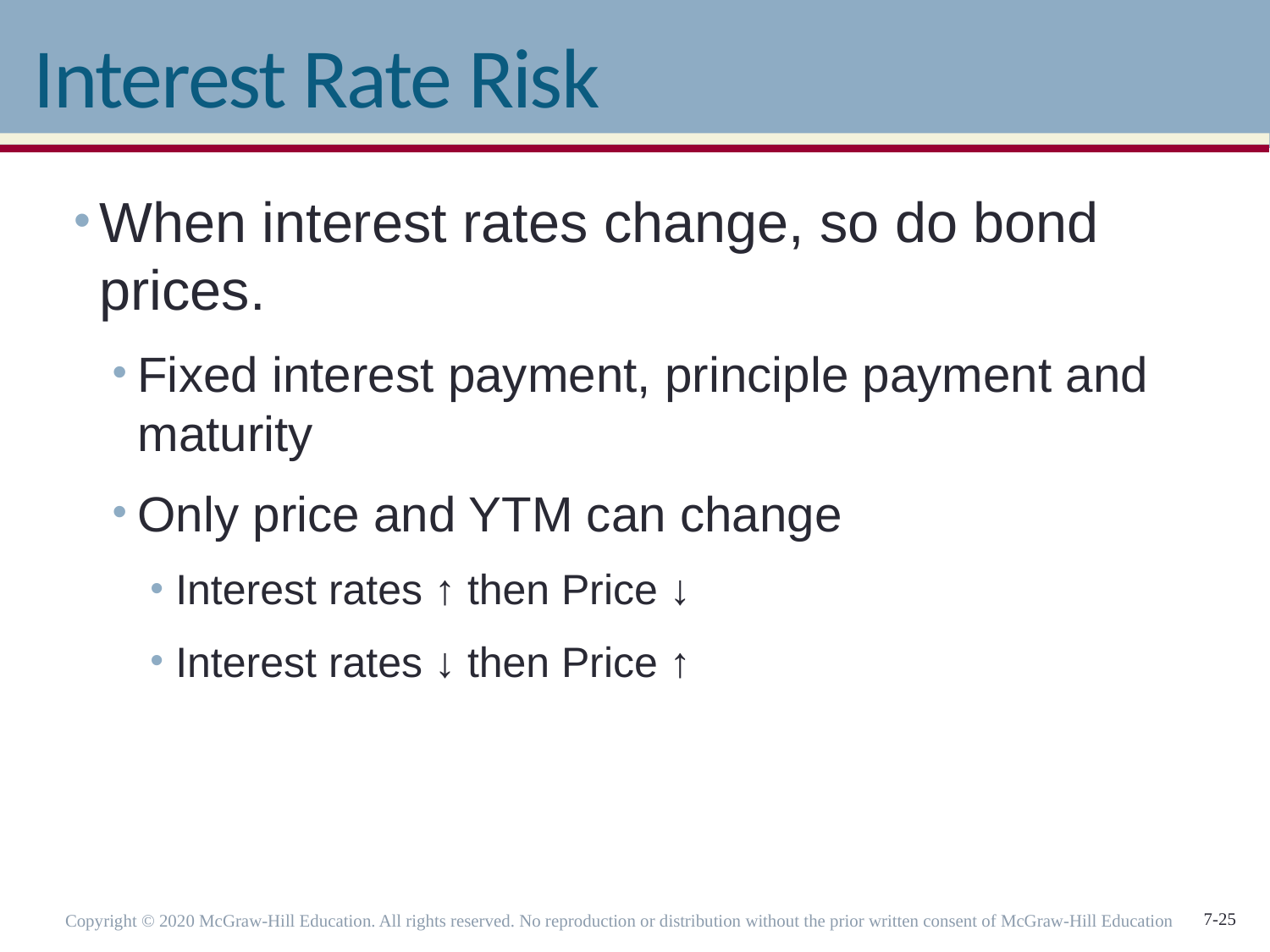

# Interest Rate Risk
When interest rates change, so do bond prices.
Fixed interest payment, principle payment and maturity
Only price and YTM can change
Interest rates ↑ then Price ↓
Interest rates ↓ then Price ↑
Copyright © 2020 McGraw-Hill Education. All rights reserved. No reproduction or distribution without the prior written consent of McGraw-Hill Education